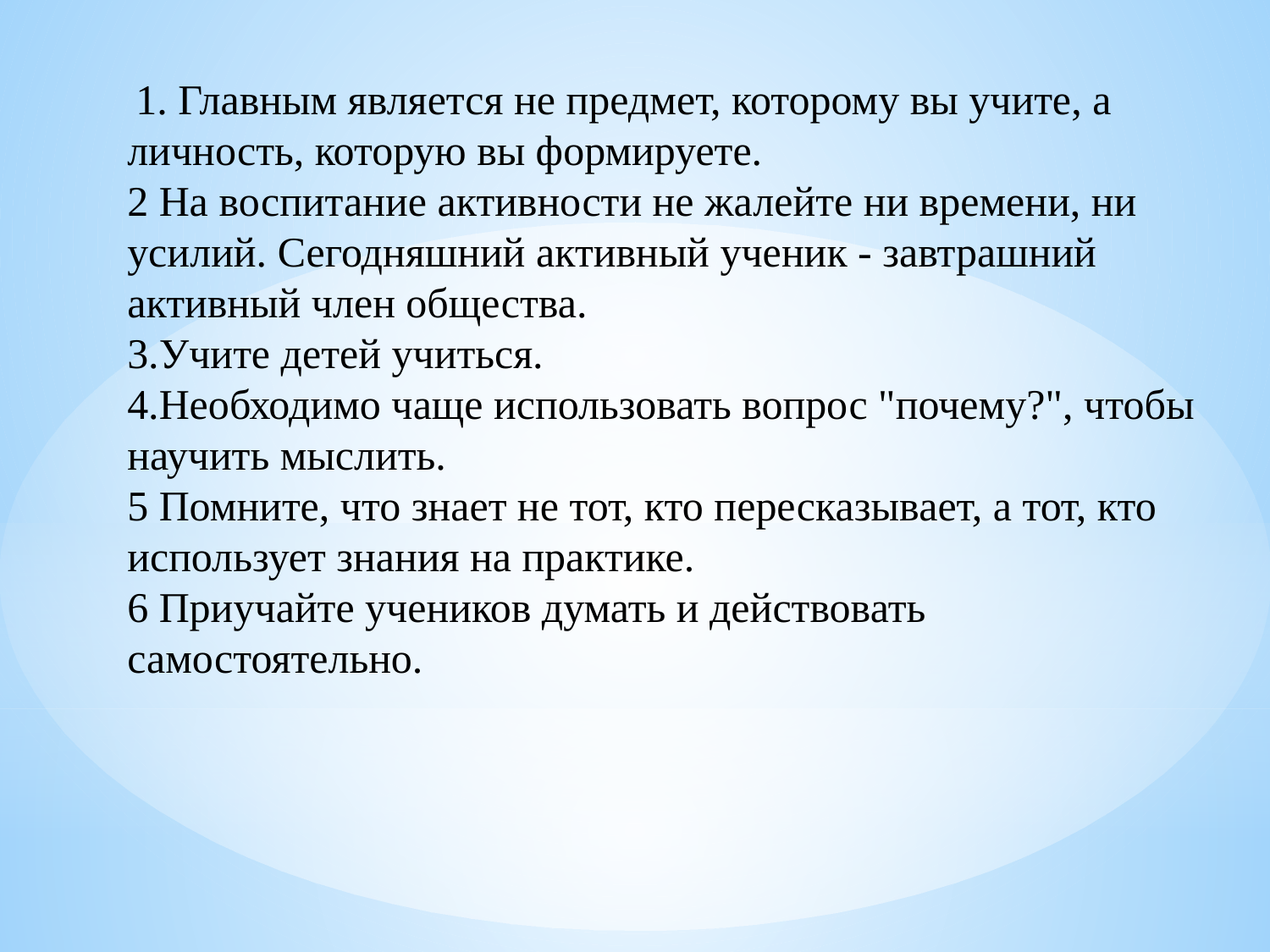

1. Главным является не предмет, которому вы учите, а
личность, которую вы формируете.
2 На воспитание активности не жалейте ни времени, ни
усилий. Сегодняшний активный ученик - завтрашний
активный член общества.
3.Учите детей учиться.
4.Необходимо чаще использовать вопрос "почему?", чтобы
научить мыслить.
5 Помните, что знает не тот, кто пересказывает, а тот, кто
использует знания на практике.
6 Приучайте учеников думать и действовать
самостоятельно.